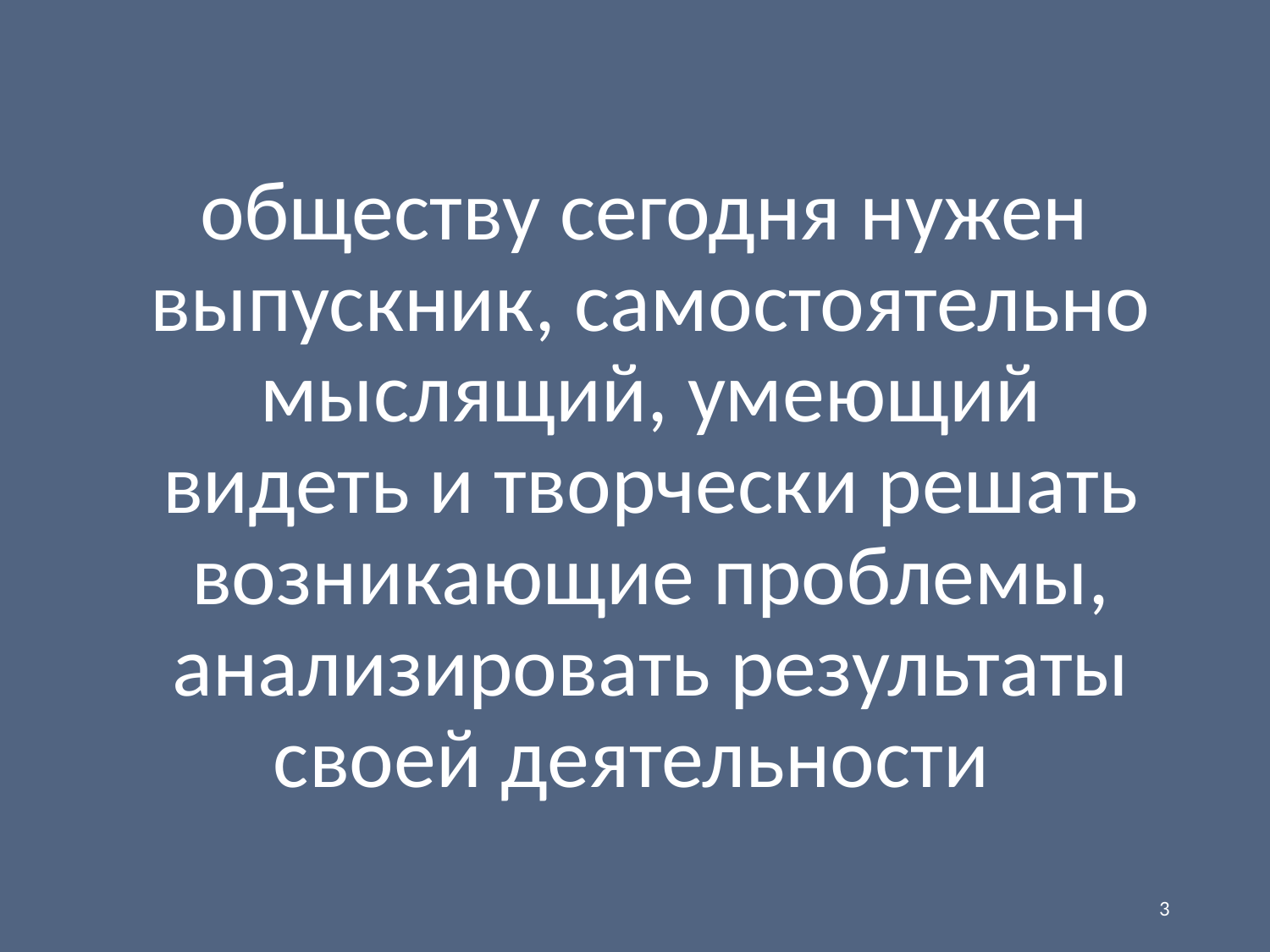

обществу сегодня нужен выпускник, самостоятельно мыслящий, умеющий видеть и творчески решать возникающие проблемы, анализировать результаты своей деятельности

3